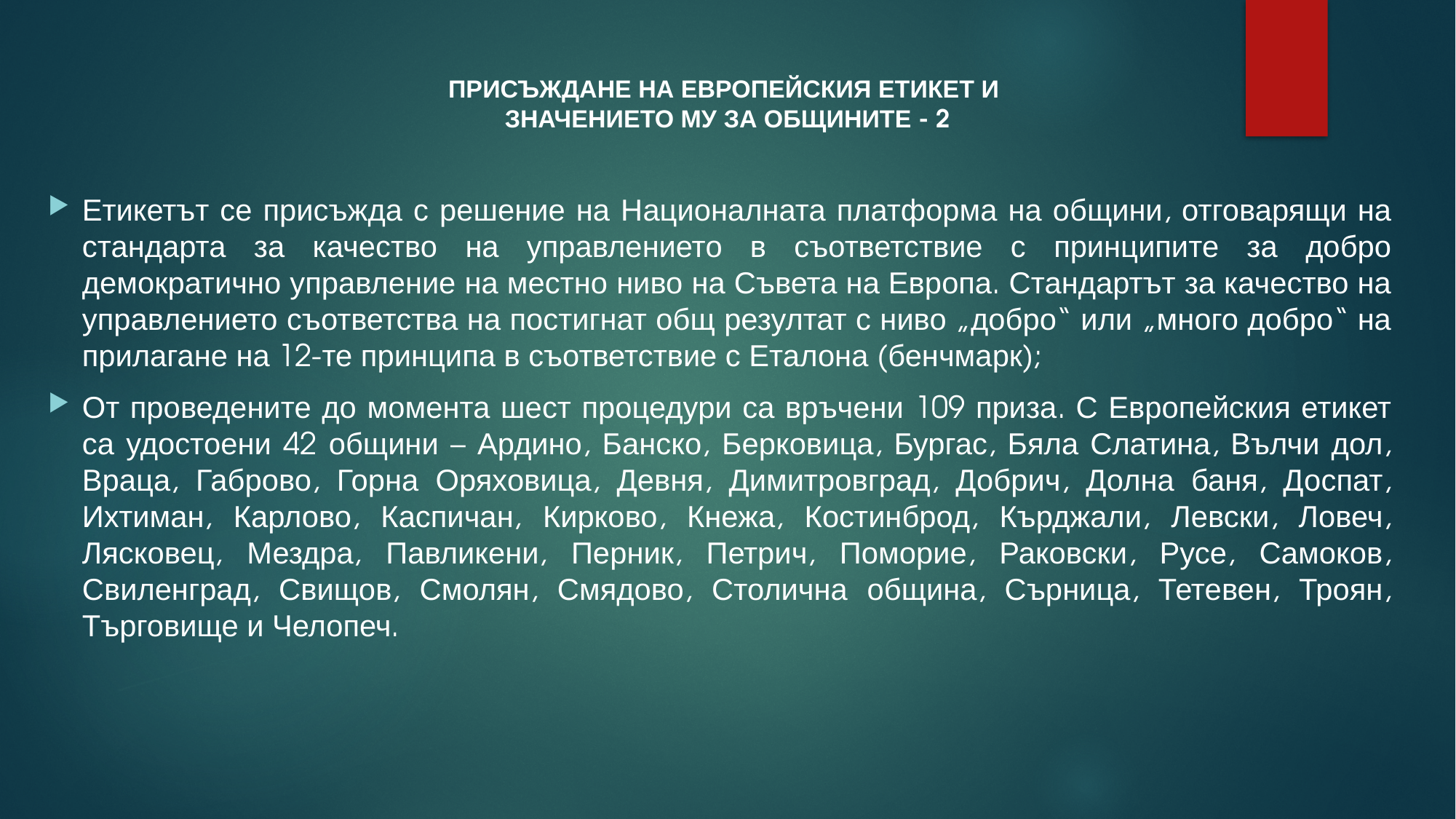

# ПРИСЪЖДАНЕ НА ЕВРОПЕЙСКИЯ ЕТИКЕТ И ЗНАЧЕНИЕТО МУ ЗА ОБЩИНИТЕ - 2
Етикетът се присъжда с решение на Националната платформа на общини, отговарящи на стандарта за качество на управлението в съответствие с принципите за добро демократично управление на местно ниво на Съвета на Европа. Стандартът за качество на управлението съответства на постигнат общ резултат с ниво „добро“ или „много добро“ на прилагане на 12-те принципа в съответствие с Еталона (бенчмарк);
От проведените до момента шест процедури са връчени 109 приза. С Европейския етикет са удостоени 42 общини – Ардино, Банско, Берковица, Бургас, Бяла Слатина, Вълчи дол, Враца, Габрово, Горна Оряховица, Девня, Димитровград, Добрич, Долна баня, Доспат, Ихтиман, Карлово, Каспичан, Кирково, Кнежа, Костинброд, Кърджали, Левски, Ловеч, Лясковец, Мездра, Павликени, Перник, Петрич, Поморие, Раковски, Русе, Самоков, Свиленград, Свищов, Смолян, Смядово, Столична община, Сърница, Тетевен, Троян, Търговище и Челопеч.